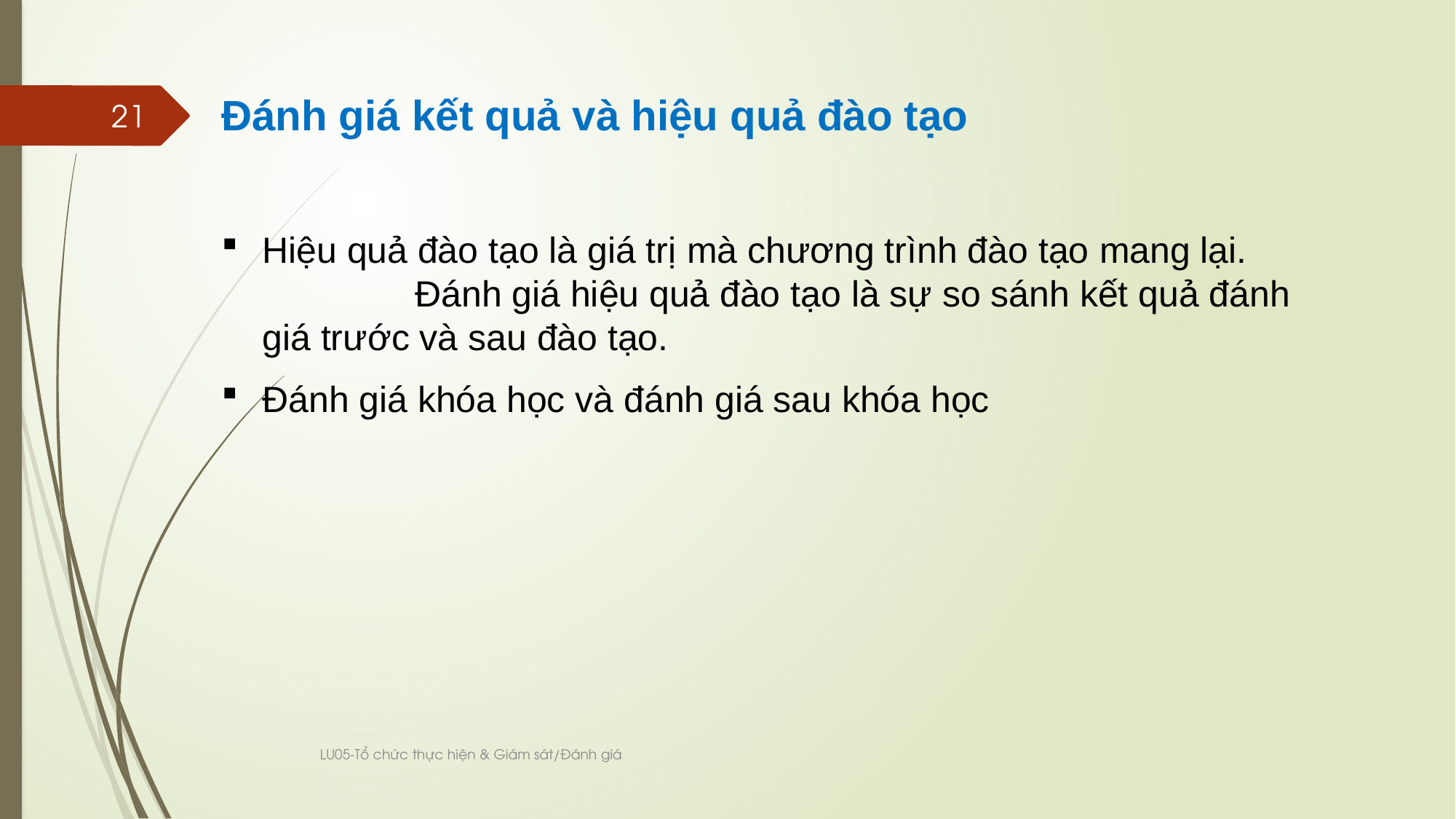

Đánh giá kết quả và hiệu quả đào tạo

Hiệu quả đào tạo là giá trị mà chương trình đào tạo mang lại.                      Đánh giá hiệu quả đào tạo là sự so sánh kết quả đánh giá trước và sau đào tạo.
Đánh giá khóa học và đánh giá sau khóa học

21
LU05-Tổ chức thực hiện & Giám sát/Đánh giá